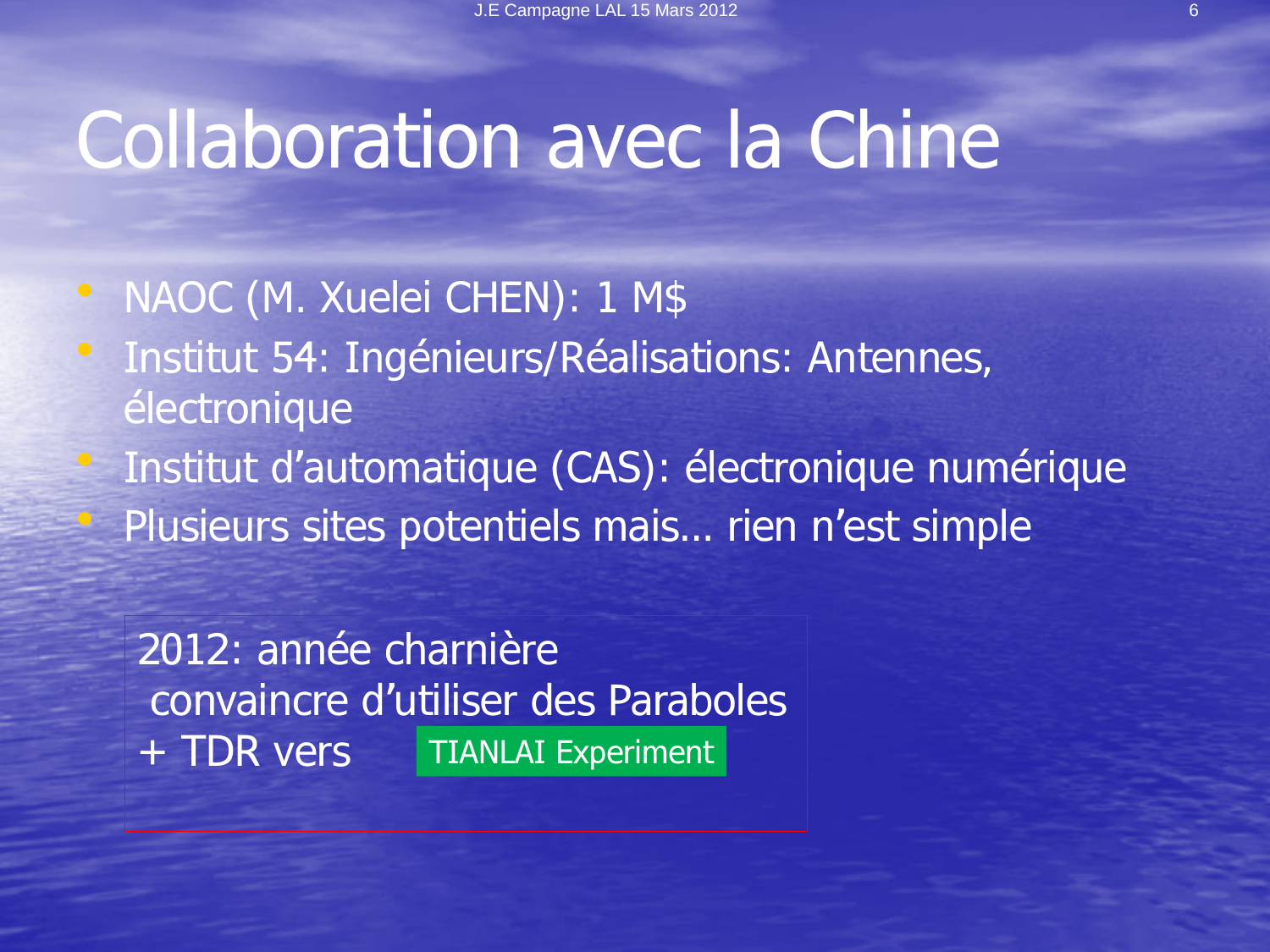

J.E Campagne LAL 15 Mars 2012
6
# Collaboration avec la Chine
NAOC (M. Xuelei CHEN): 1 M$
Institut 54: Ingénieurs/Réalisations: Antennes, électronique
Institut d’automatique (CAS): électronique numérique
Plusieurs sites potentiels mais… rien n’est simple
2012: année charnière
 convaincre d’utiliser des Paraboles
+ TDR vers

TIANLAI Experiment